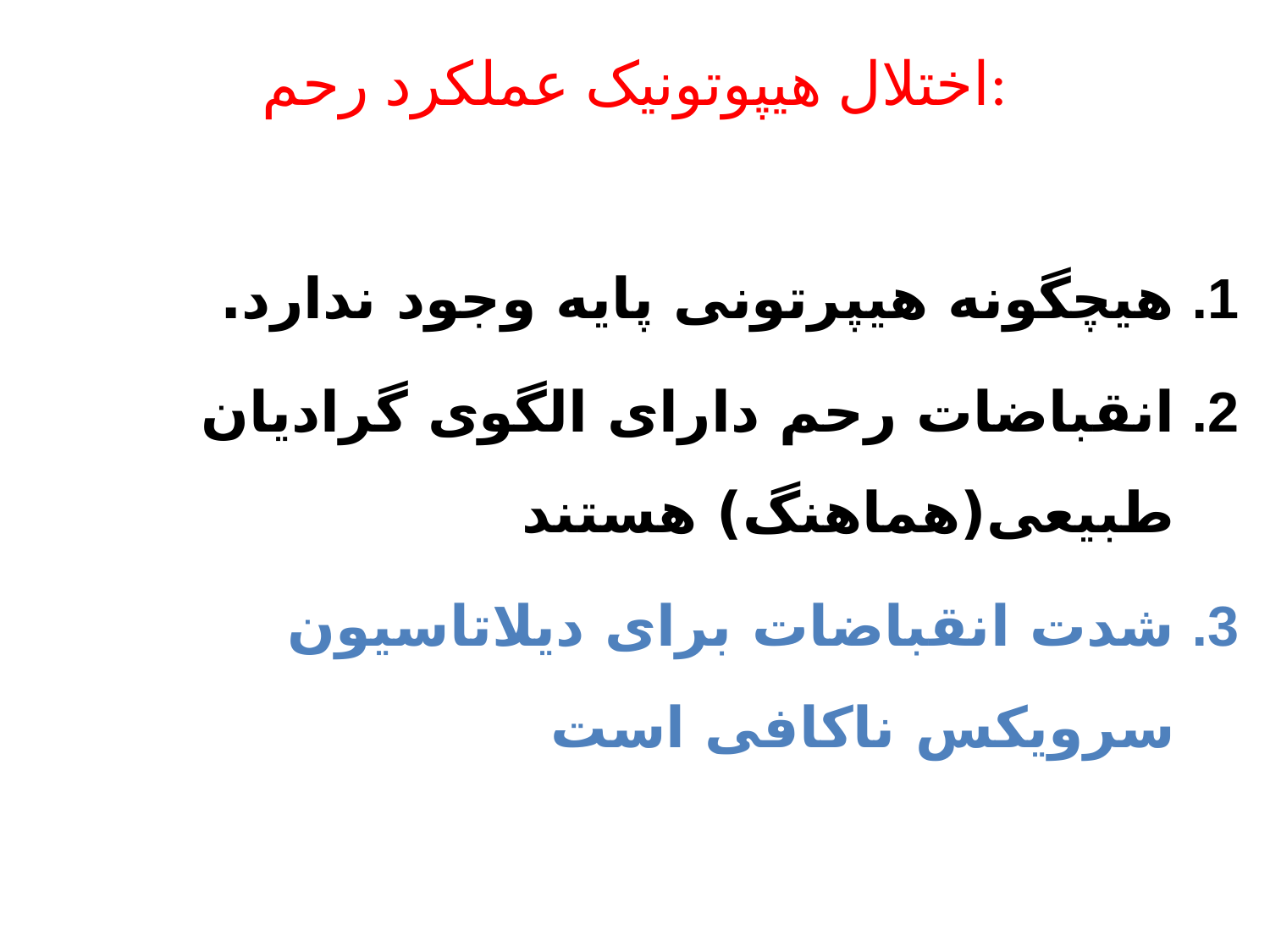

# اختلال هیپوتونیک عملکرد رحم:
هیچگونه هیپرتونی پایه وجود ندارد.
انقباضات رحم دارای الگوی گرادیان طبیعی(هماهنگ) هستند
شدت انقباضات برای دیلاتاسیون سرویکس ناکافی است